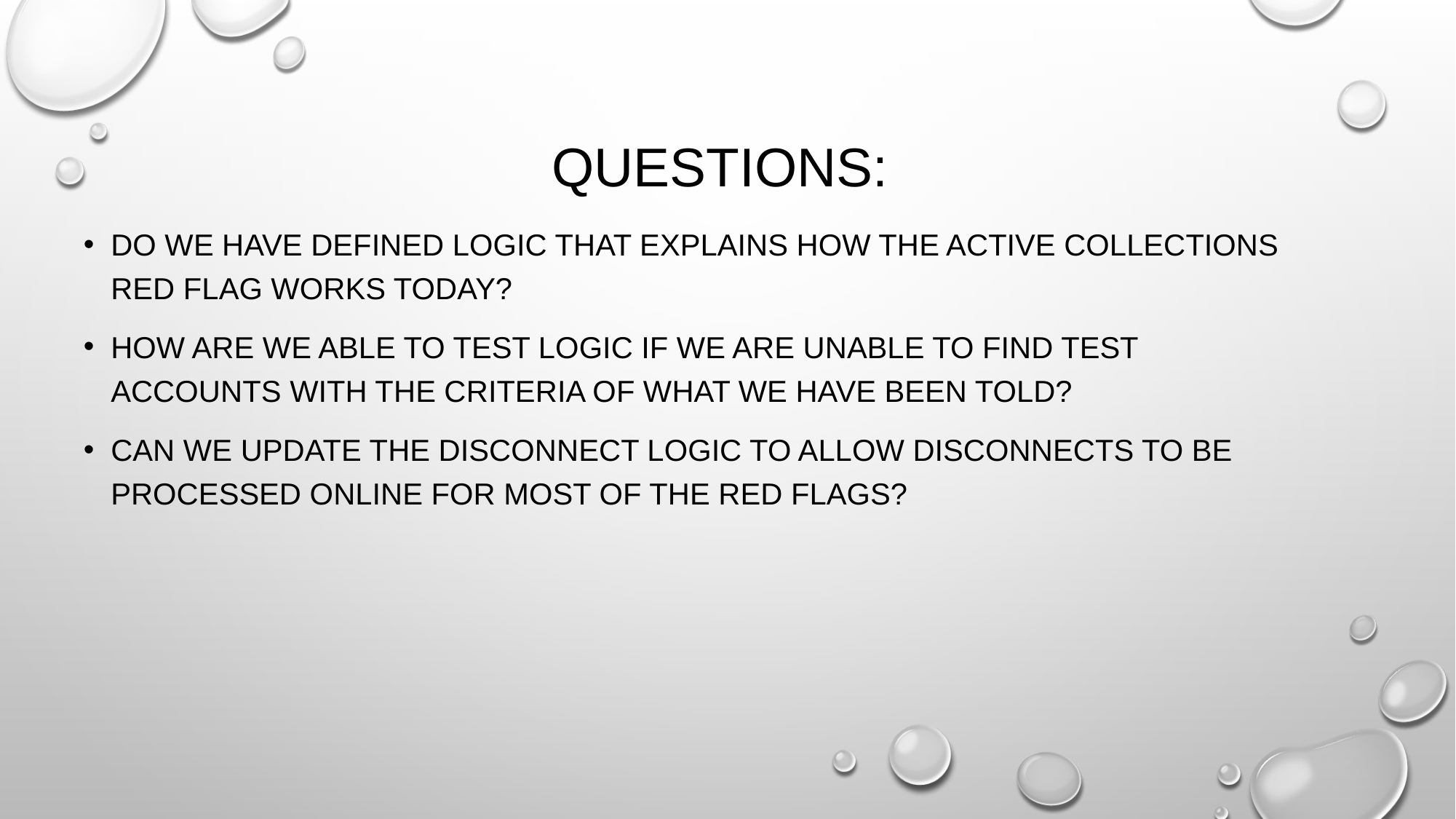

# Questions:
Do we have defined logic that explains how the active collections red flag works today?
How are we able to test logic if we are unable to find test accounts with the criteria of what we have been told?
Can we update the disconnect logic to allow disconnects to be processed online for most of the red flags?